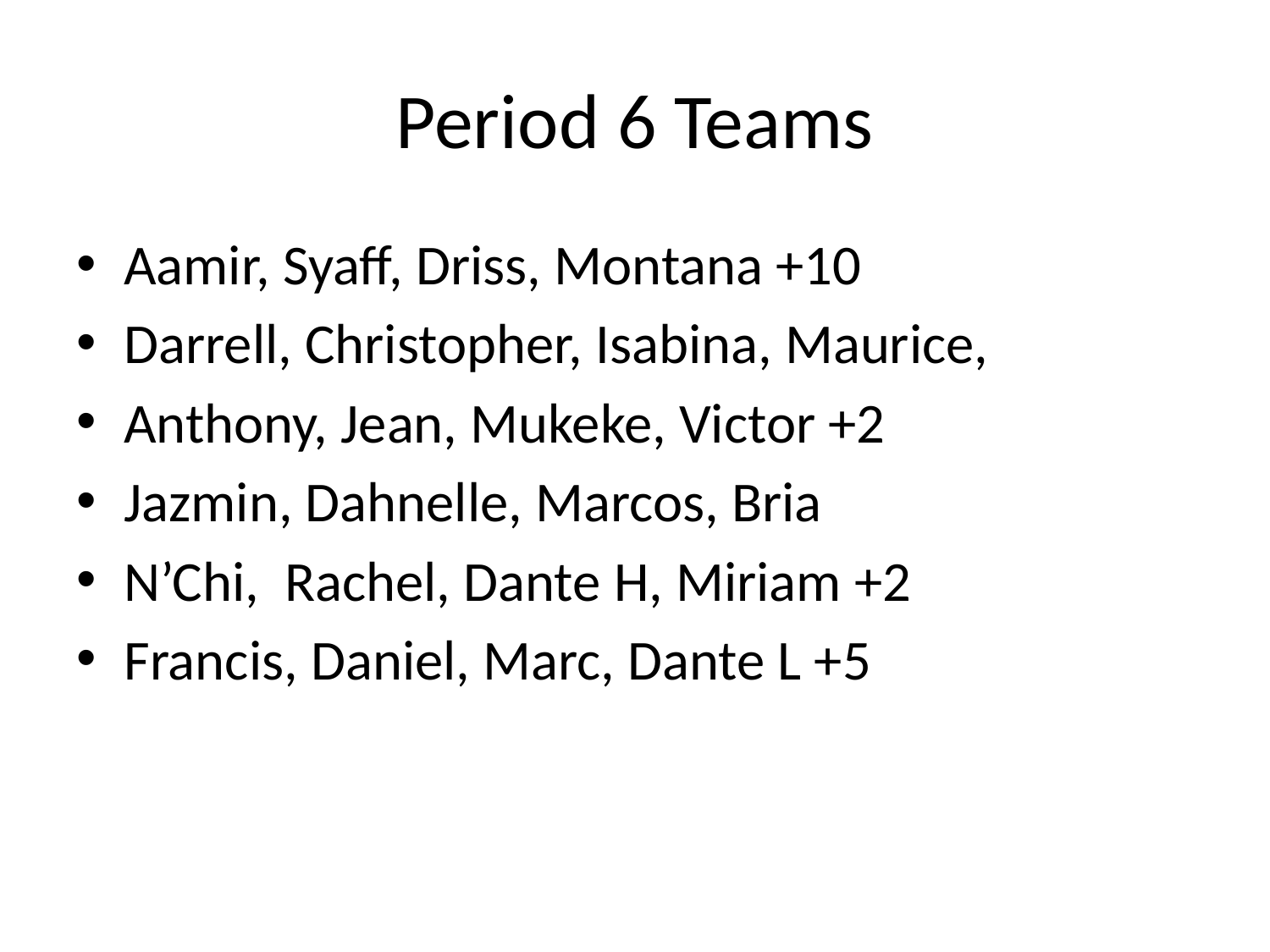

# Period 6 Teams
Aamir, Syaff, Driss, Montana +10
Darrell, Christopher, Isabina, Maurice,
Anthony, Jean, Mukeke, Victor +2
Jazmin, Dahnelle, Marcos, Bria
N’Chi,  Rachel, Dante H, Miriam +2
Francis, Daniel, Marc, Dante L +5